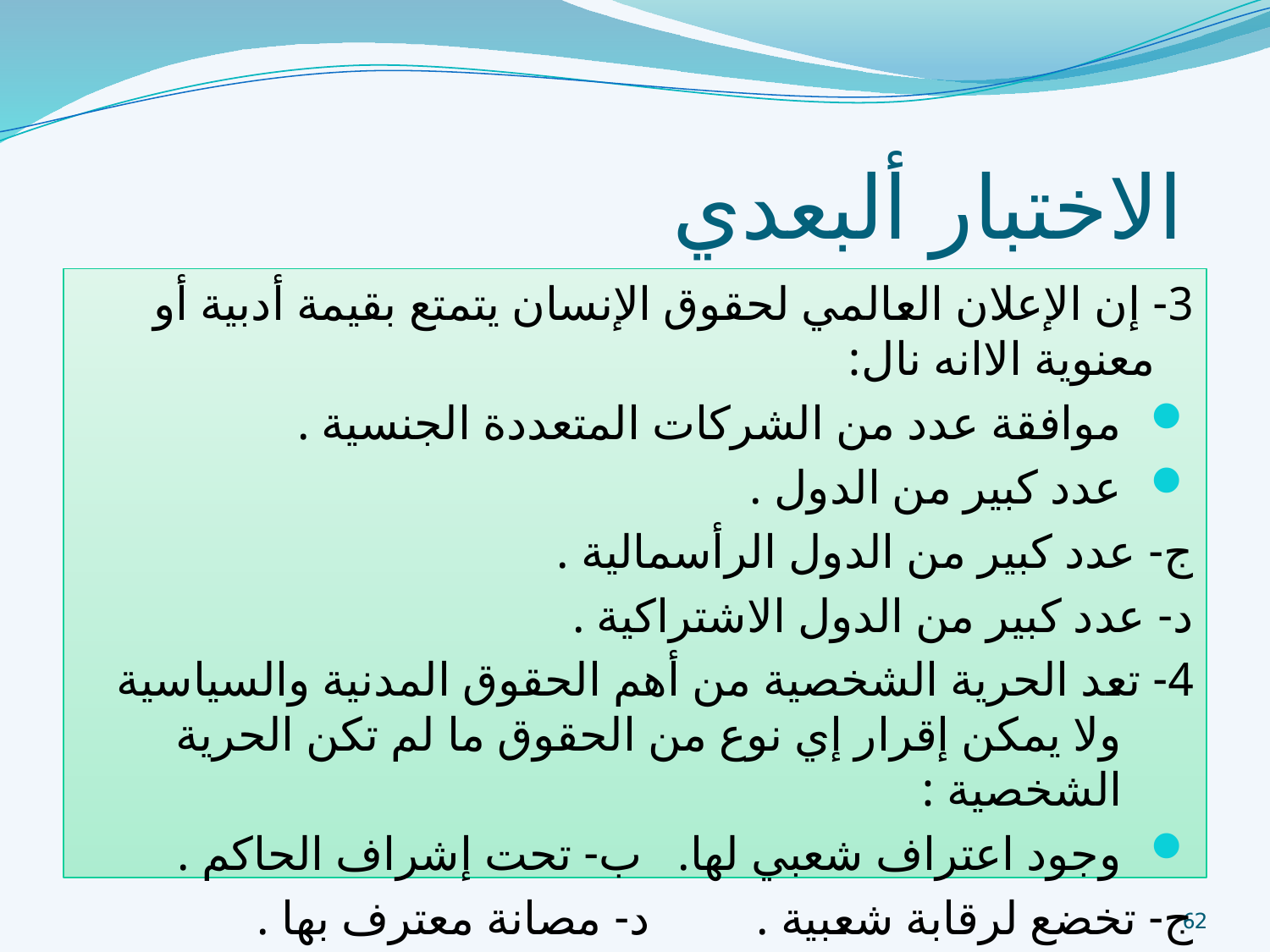

# الاختبار ألبعدي
3- إن الإعلان العالمي لحقوق الإنسان يتمتع بقيمة أدبية أو معنوية الاانه نال:
موافقة عدد من الشركات المتعددة الجنسية .
عدد كبير من الدول .
ج- عدد كبير من الدول الرأسمالية .
د- عدد كبير من الدول الاشتراكية .
4- تعد الحرية الشخصية من أهم الحقوق المدنية والسياسية ولا يمكن إقرار إي نوع من الحقوق ما لم تكن الحرية الشخصية :
وجود اعتراف شعبي لها.   ب- تحت إشراف الحاكم .
ج- تخضع لرقابة شعبية .         د- مصانة معترف بها .

62